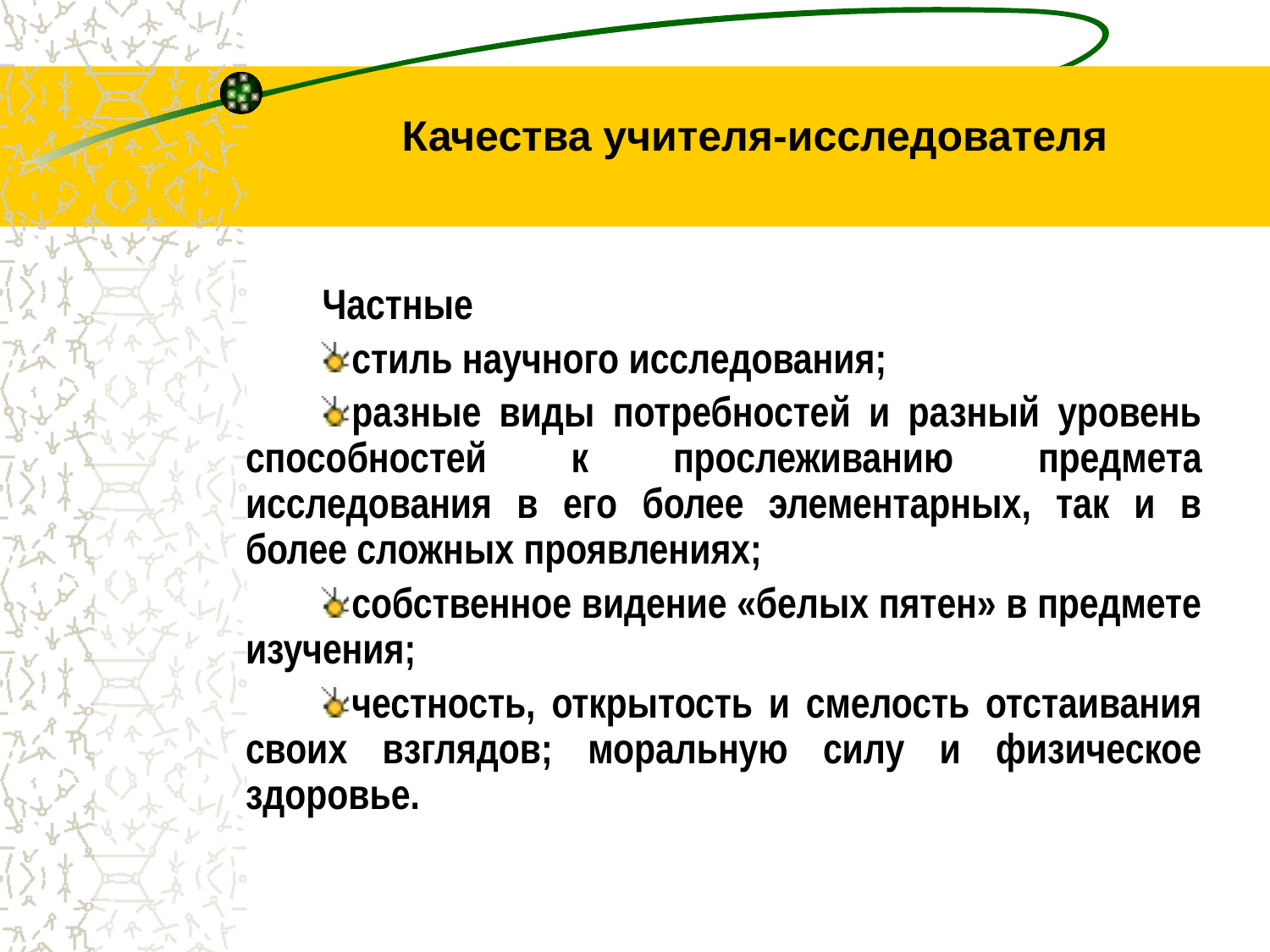

# Качества учителя-исследователя
Частные
стиль научного исследования;
разные виды потребностей и разный уровень способностей к прослеживанию предмета исследования в его более элементарных, так и в более сложных проявлениях;
собственное видение «белых пятен» в предмете изучения;
честность, открытость и смелость отстаивания своих взглядов; моральную силу и физическое здоровье.